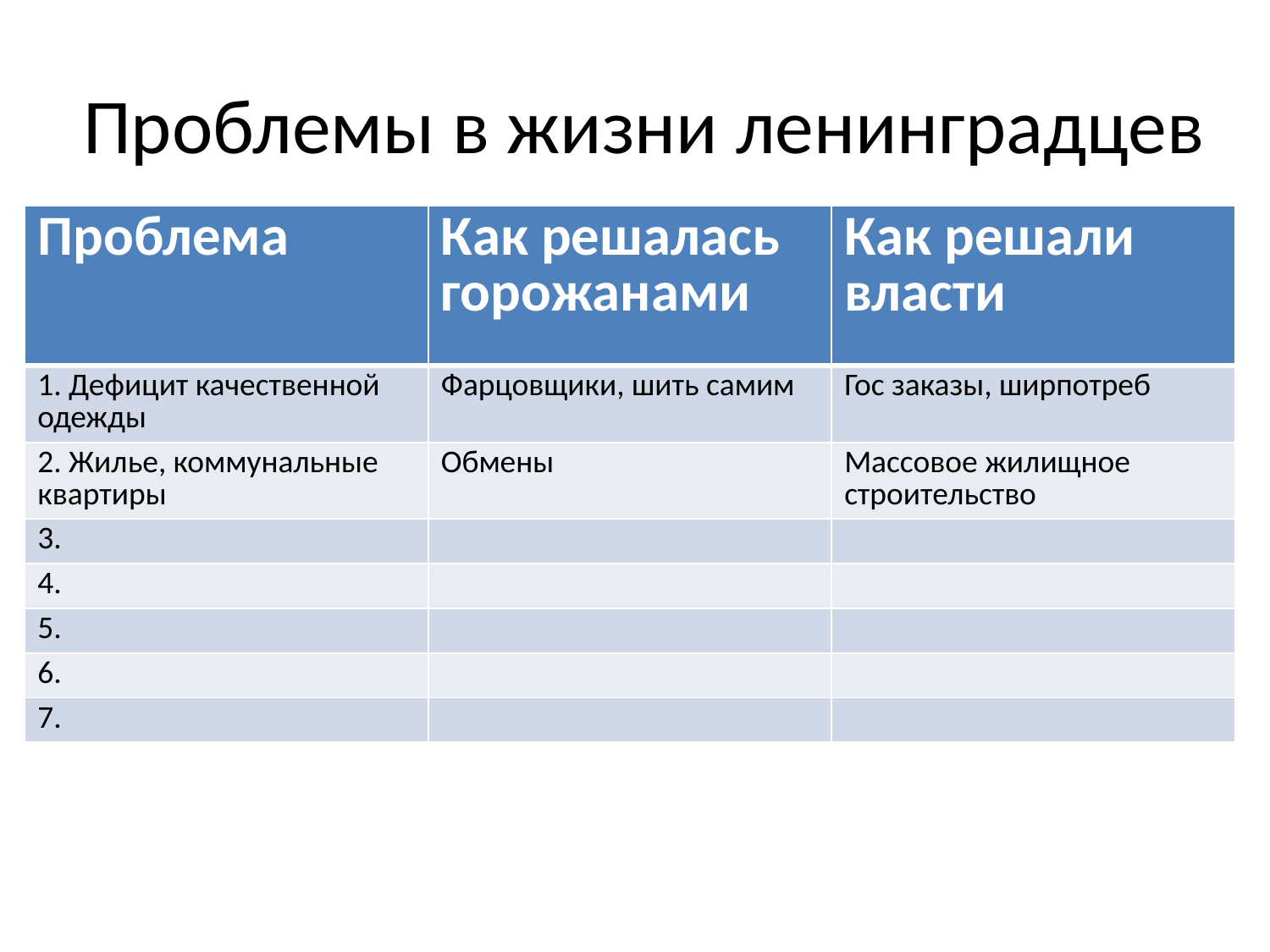

# Проблемы в жизни ленинградцев
| Проблема | Как решалась горожанами | Как решали власти |
| --- | --- | --- |
| 1. Дефицит качественной одежды | Фарцовщики, шить самим | Гос заказы, ширпотреб |
| 2. Жилье, коммунальные квартиры | Обмены | Массовое жилищное строительство |
| 3. |  |  |
| 4. |  |  |
| 5. |  |  |
| 6. |  |  |
| 7. |  |  |